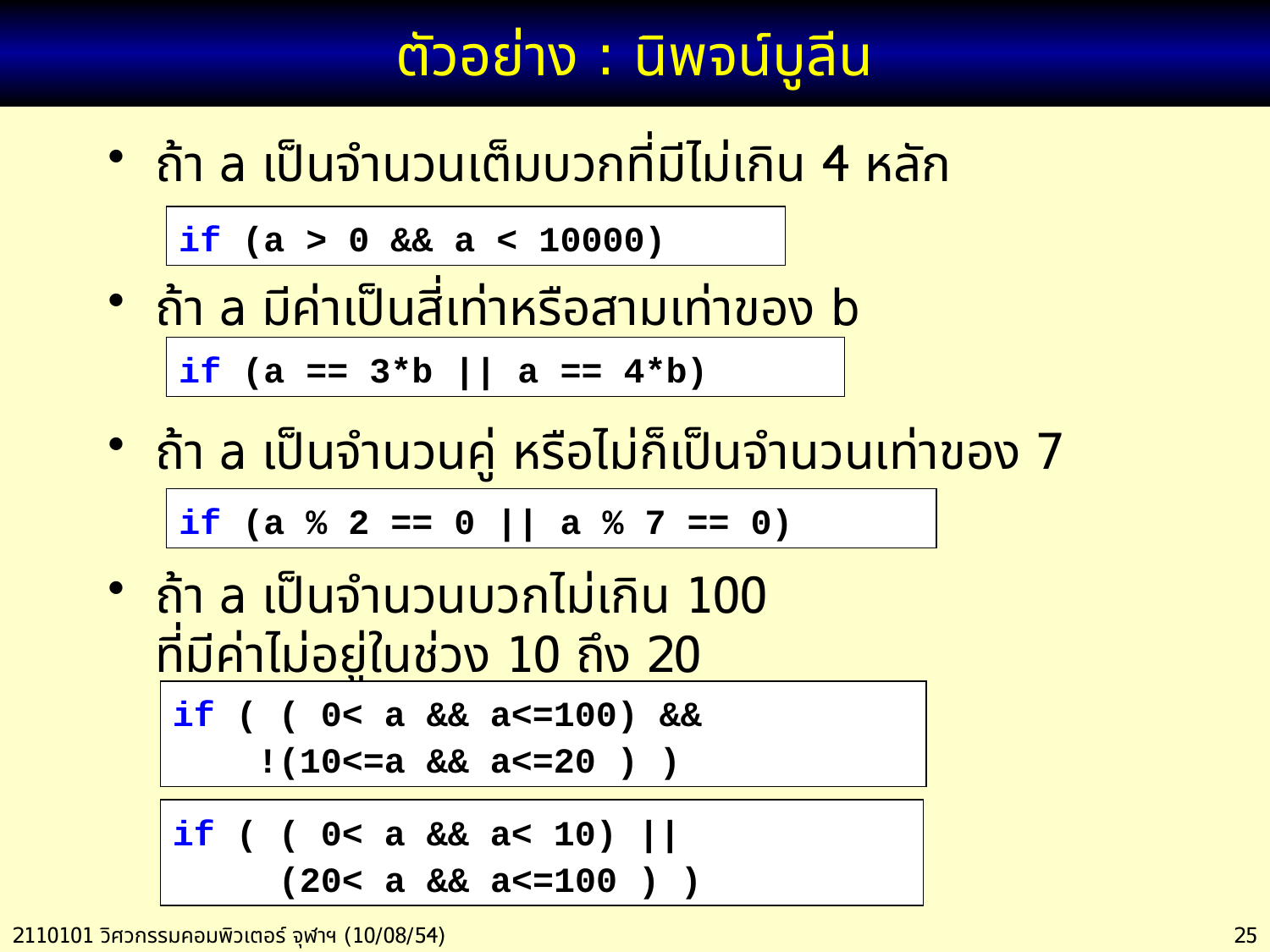

# ตัวอย่าง : นิพจน์บูลีน
ถ้า a เป็นจำนวนเต็มบวกที่มีไม่เกิน 4 หลัก
ถ้า a มีค่าเป็นสี่เท่าหรือสามเท่าของ b
ถ้า a เป็นจำนวนคู่ หรือไม่ก็เป็นจำนวนเท่าของ 7
ถ้า a เป็นจำนวนบวกไม่เกิน 100
ที่มีค่าไม่อยู่ในช่วง 10 ถึง 20
if (a > 0 && a < 10000)
if (a == 3*b || a == 4*b)
if (a % 2 == 0 || a % 7 == 0)
if ( ( 0< a && a<=100) &&
    !(10<=a && a<=20 ) )
if ( ( 0< a && a< 10) ||
     (20< a && a<=100 ) )